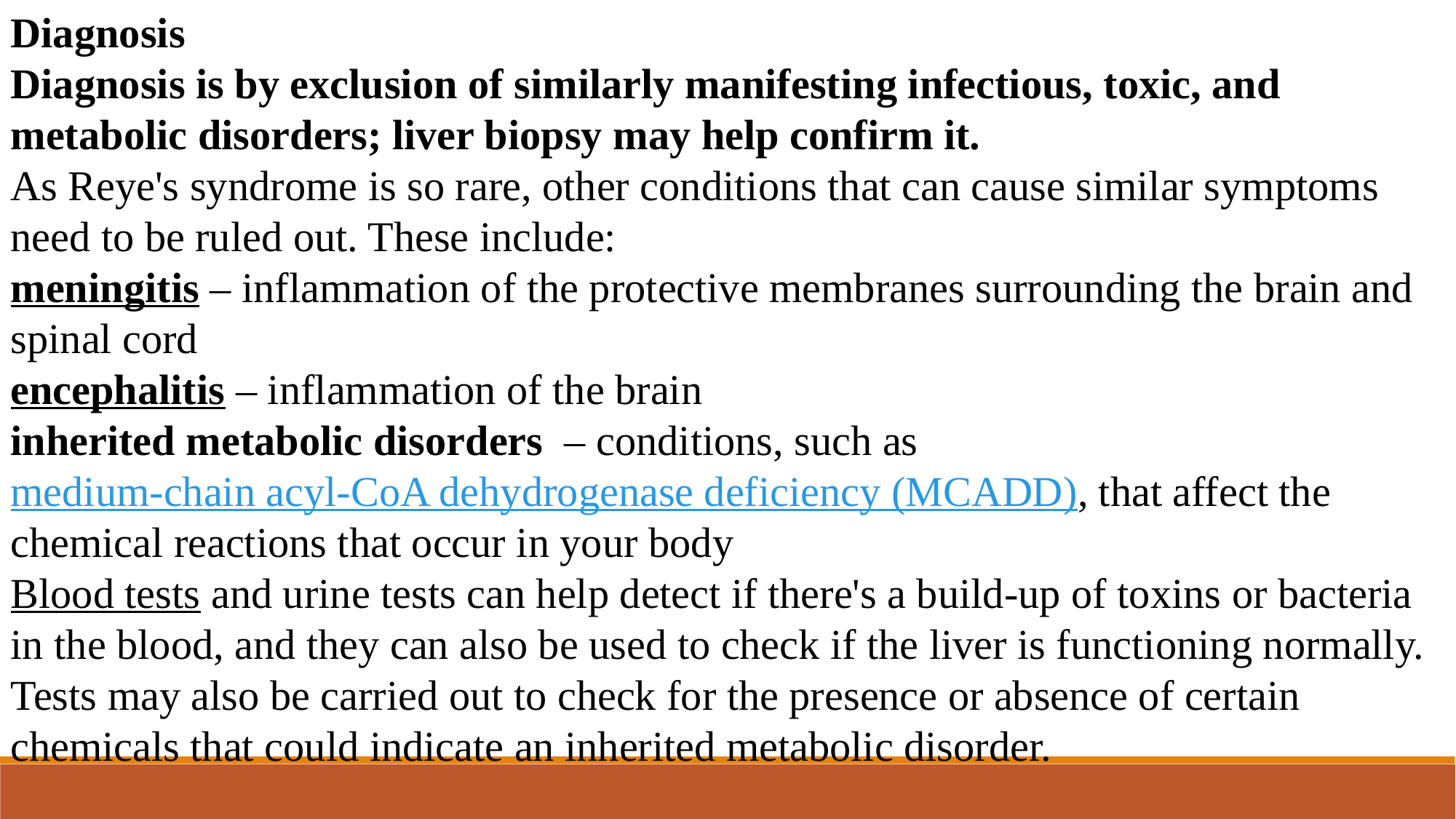

Diagnosis
Diagnosis is by exclusion of similarly manifesting infectious, toxic, and metabolic disorders; liver biopsy may help confirm it.
As Reye's syndrome is so rare, other conditions that can cause similar symptoms need to be ruled out. These include:
meningitis – inflammation of the protective membranes surrounding the brain and spinal cord
encephalitis – inflammation of the brain
inherited metabolic disorders  – conditions, such as medium-chain acyl-CoA dehydrogenase deficiency (MCADD), that affect the chemical reactions that occur in your body
Blood tests and urine tests can help detect if there's a build-up of toxins or bacteria in the blood, and they can also be used to check if the liver is functioning normally.
Tests may also be carried out to check for the presence or absence of certain chemicals that could indicate an inherited metabolic disorder.